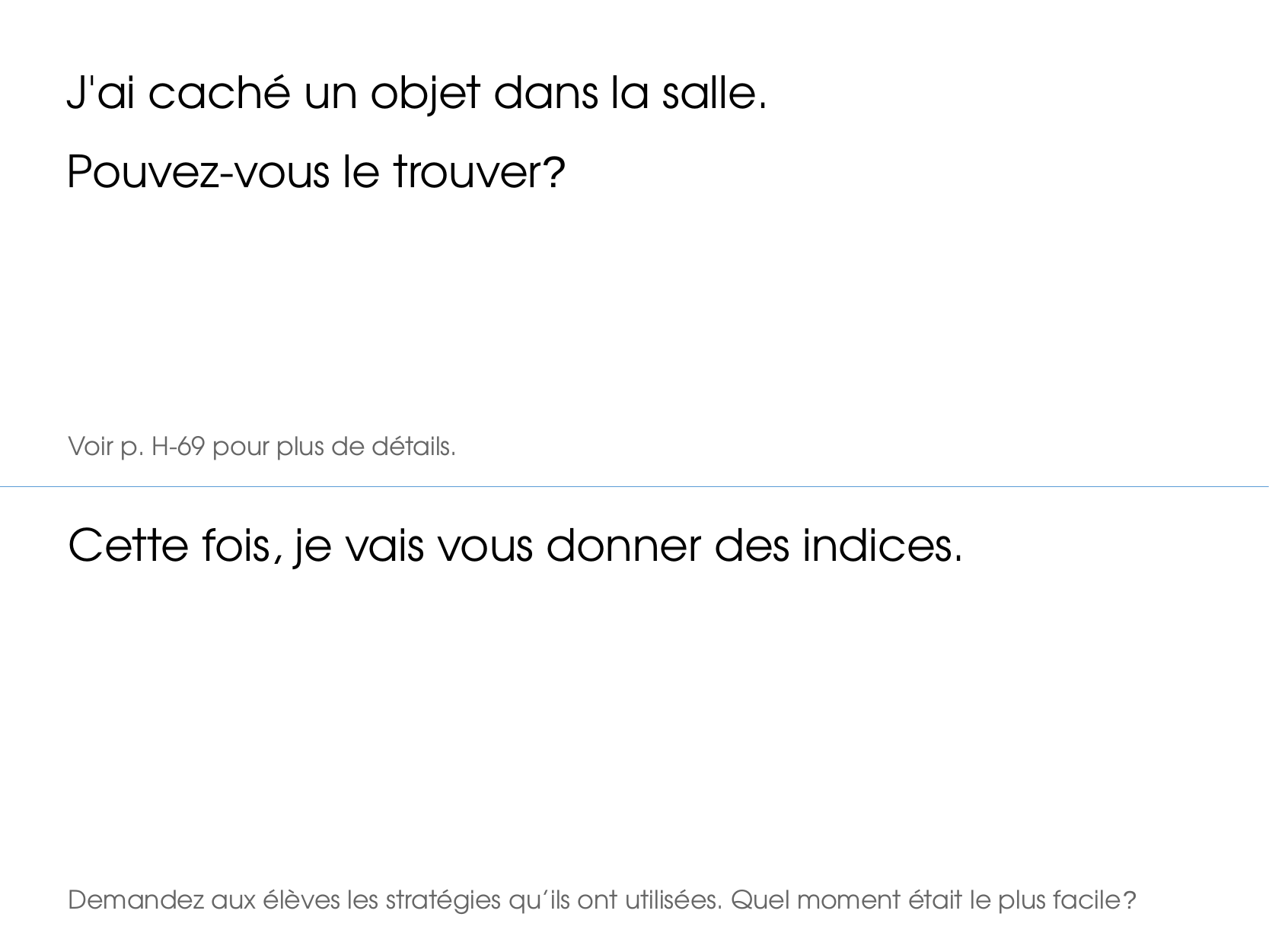

J'ai caché un objet dans la salle.
Pouvez-vous le trouver?
Voir p. H-69 pour plus de détails.
Cette fois, je vais vous donner des indices.
Demandez aux élèves les stratégies qu’ils ont utilisées. Quel moment était le plus facile?